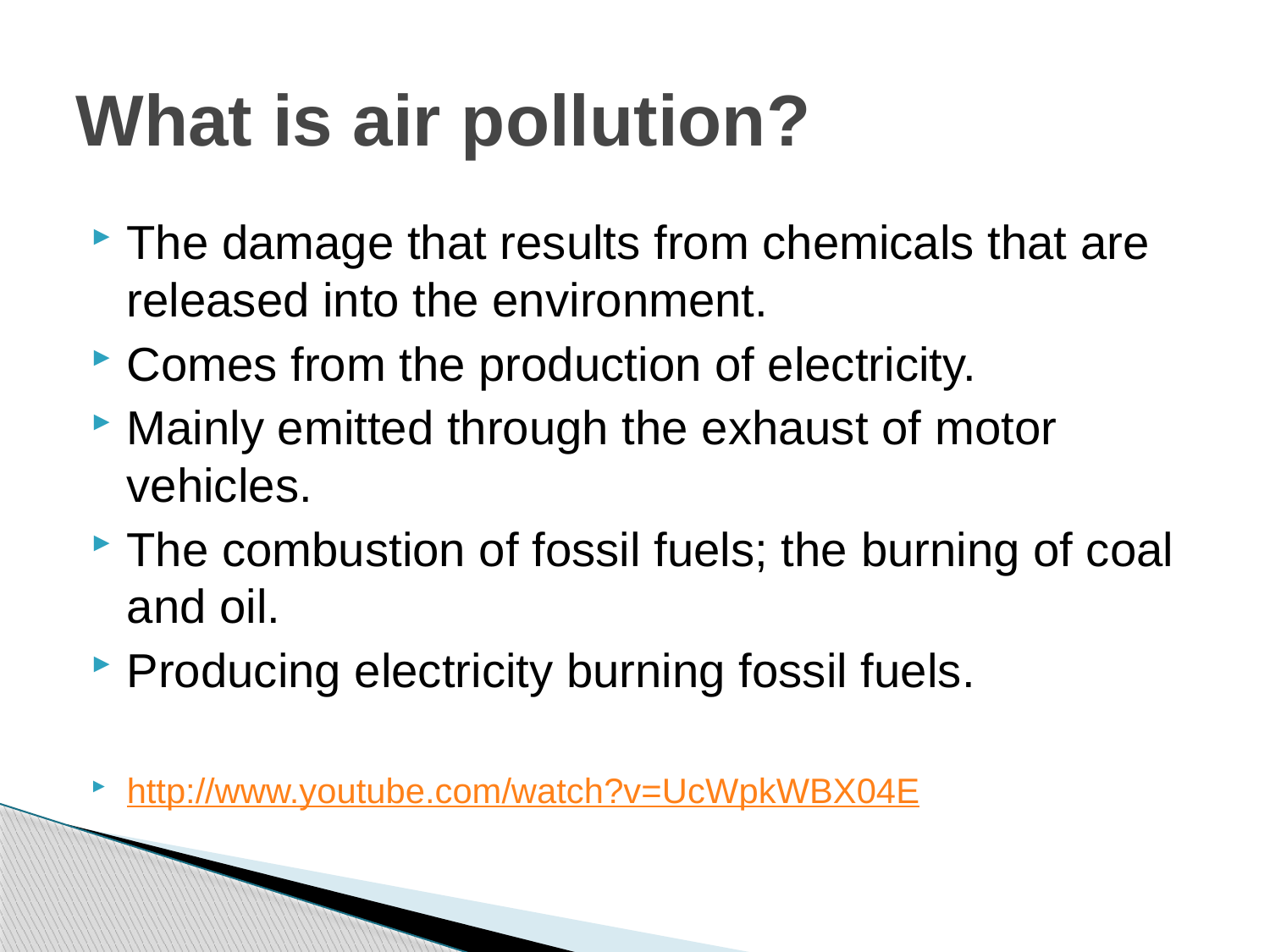

# What is air pollution?
The damage that results from chemicals that are released into the environment.
Comes from the production of electricity.
Mainly emitted through the exhaust of motor vehicles.
The combustion of fossil fuels; the burning of coal and oil.
Producing electricity burning fossil fuels.

http://www.youtube.com/watch?v=UcWpkWBX04E